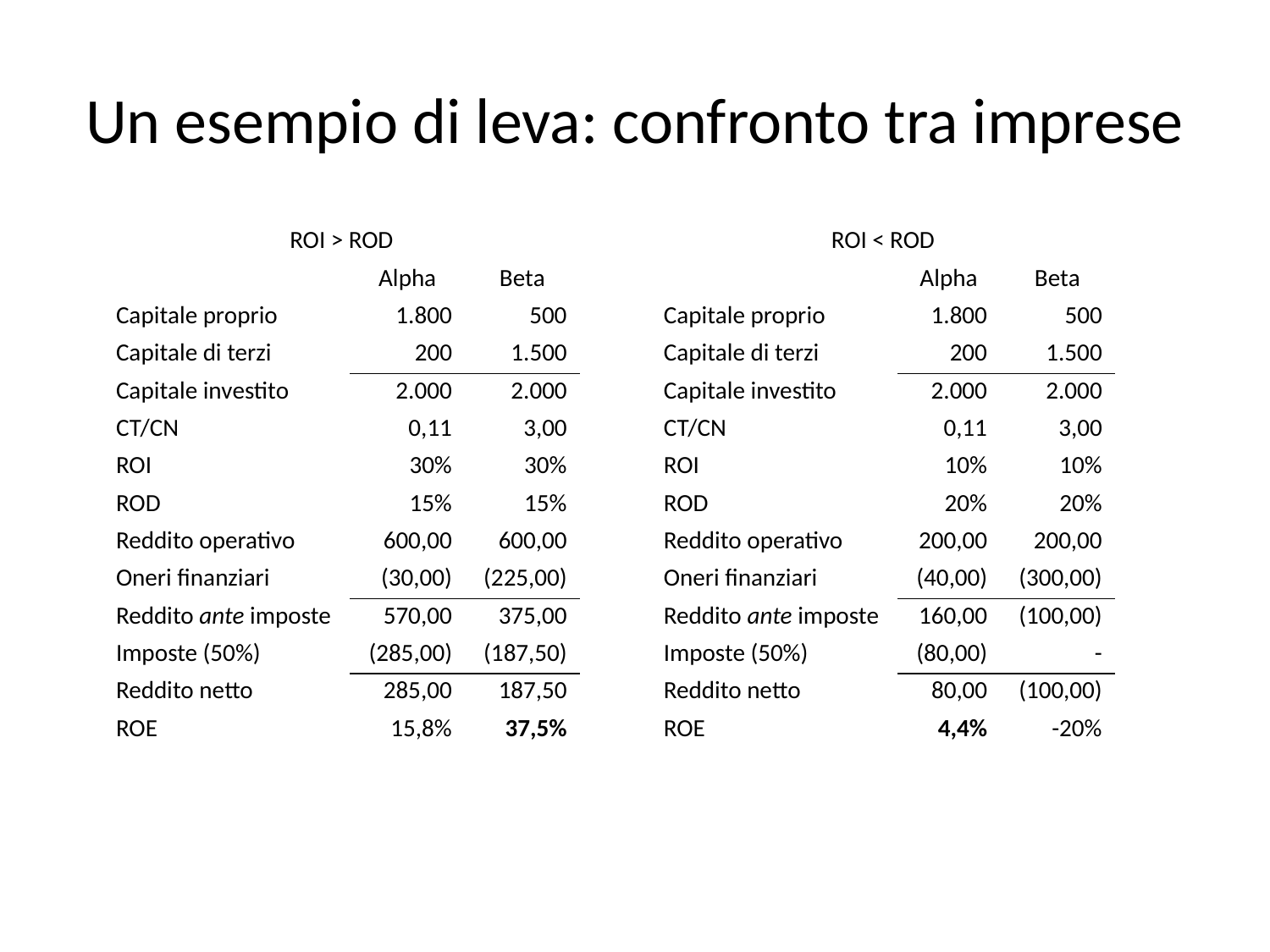

# Un esempio di leva: confronto tra imprese
| ROI > ROD |  |  |  | ROI < ROD |  |  |
| --- | --- | --- | --- | --- | --- | --- |
|  | Alpha | Beta |  |  | Alpha | Beta |
| Capitale proprio | 1.800 | 500 |  | Capitale proprio | 1.800 | 500 |
| Capitale di terzi | 200 | 1.500 |  | Capitale di terzi | 200 | 1.500 |
| Capitale investito | 2.000 | 2.000 |  | Capitale investito | 2.000 | 2.000 |
| CT/CN | 0,11 | 3,00 |  | CT/CN | 0,11 | 3,00 |
| ROI | 30% | 30% |  | ROI | 10% | 10% |
| ROD | 15% | 15% |  | ROD | 20% | 20% |
| Reddito operativo | 600,00 | 600,00 |  | Reddito operativo | 200,00 | 200,00 |
| Oneri finanziari | (30,00) | (225,00) |  | Oneri finanziari | (40,00) | (300,00) |
| Reddito ante imposte | 570,00 | 375,00 |  | Reddito ante imposte | 160,00 | (100,00) |
| Imposte (50%) | (285,00) | (187,50) |  | Imposte (50%) | (80,00) | - |
| Reddito netto | 285,00 | 187,50 |  | Reddito netto | 80,00 | (100,00) |
| ROE | 15,8% | 37,5% |  | ROE | 4,4% | -20% |